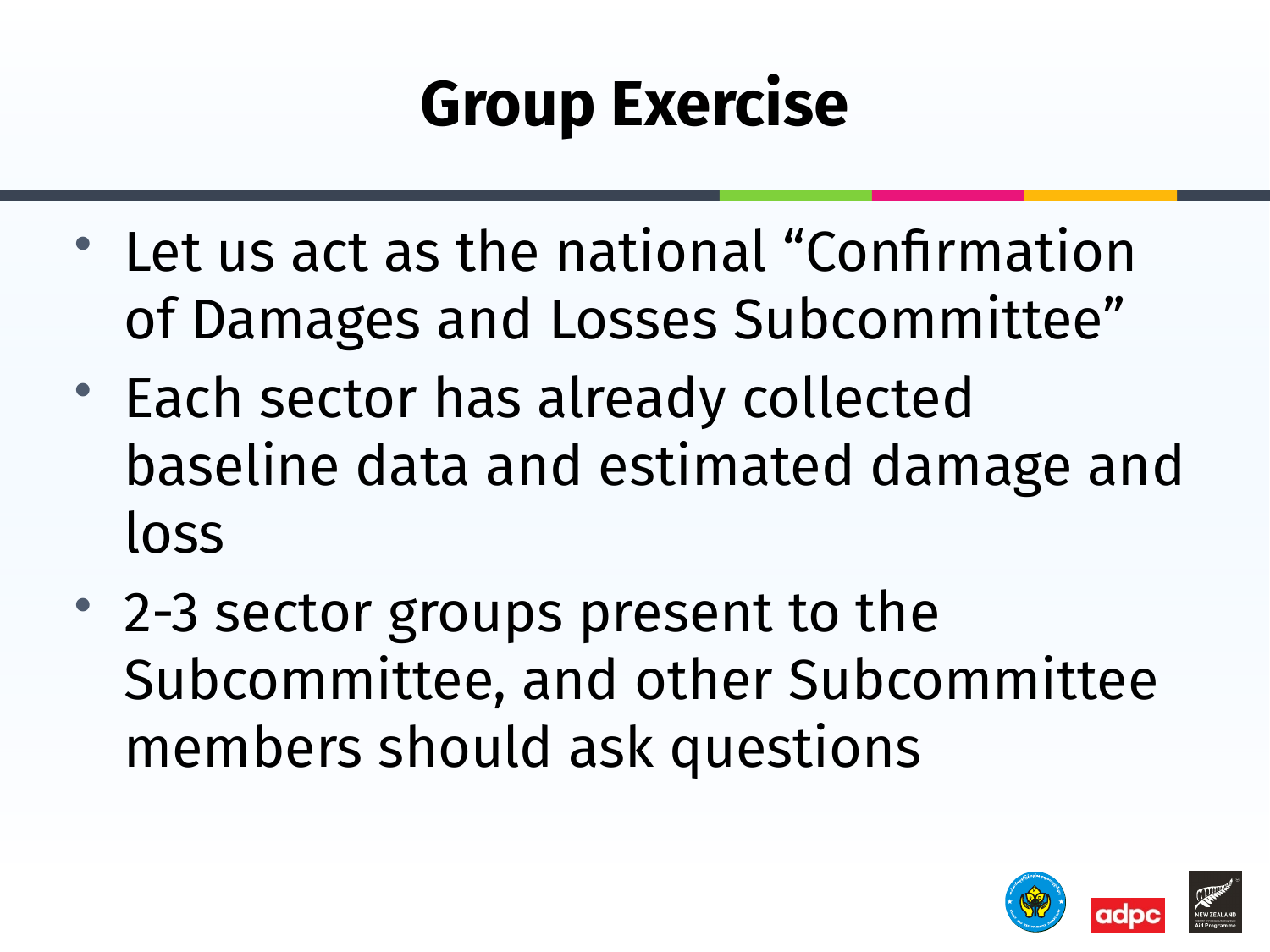

# Group Exercise
Let us act as the national “Confirmation of Damages and Losses Subcommittee”
Each sector has already collected baseline data and estimated damage and loss
2-3 sector groups present to the Subcommittee, and other Subcommittee members should ask questions